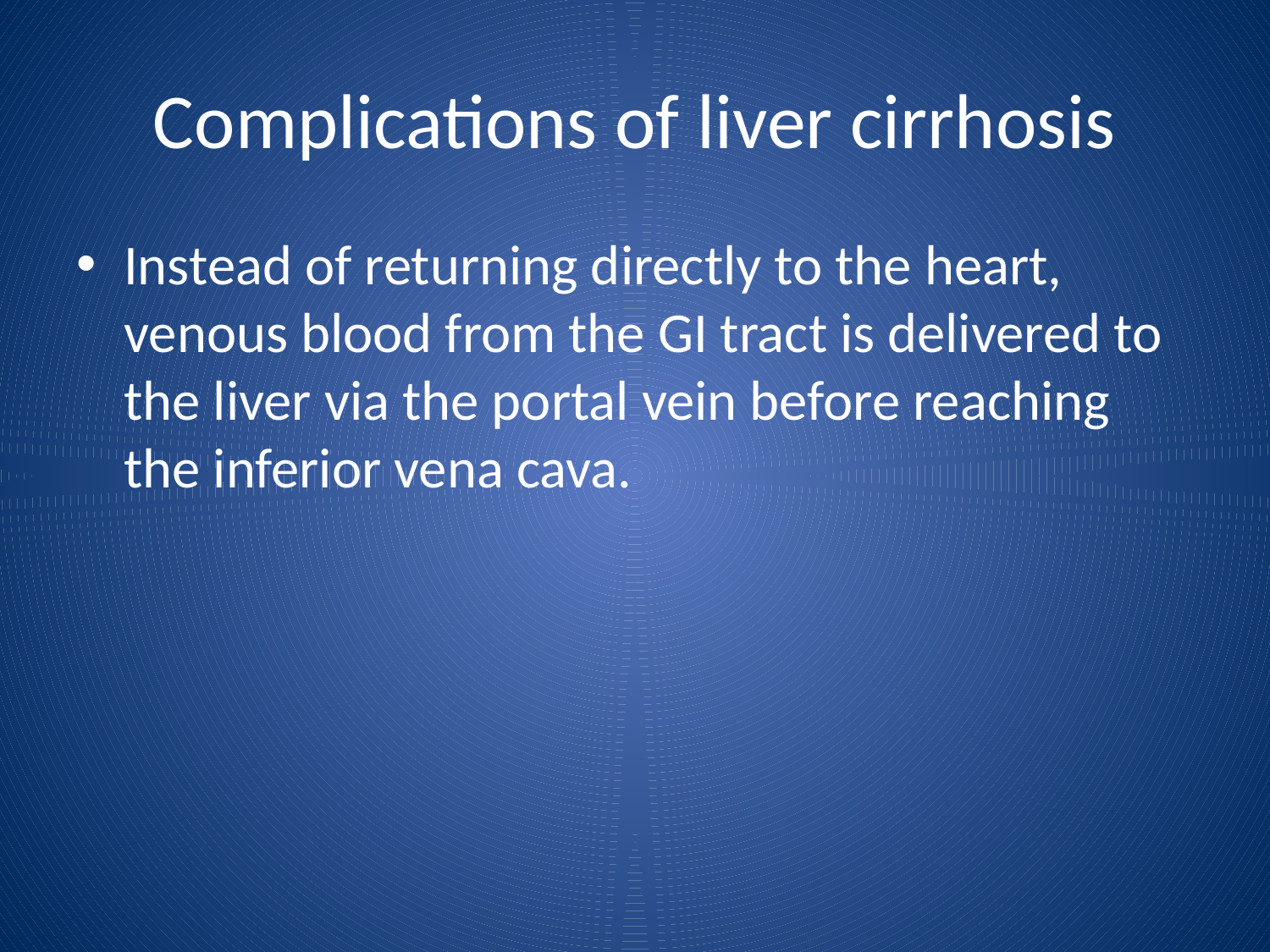

# Complications of liver cirrhosis
Instead of returning directly to the heart, venous blood from the GI tract is delivered to the liver via the portal vein before reaching the inferior vena cava.